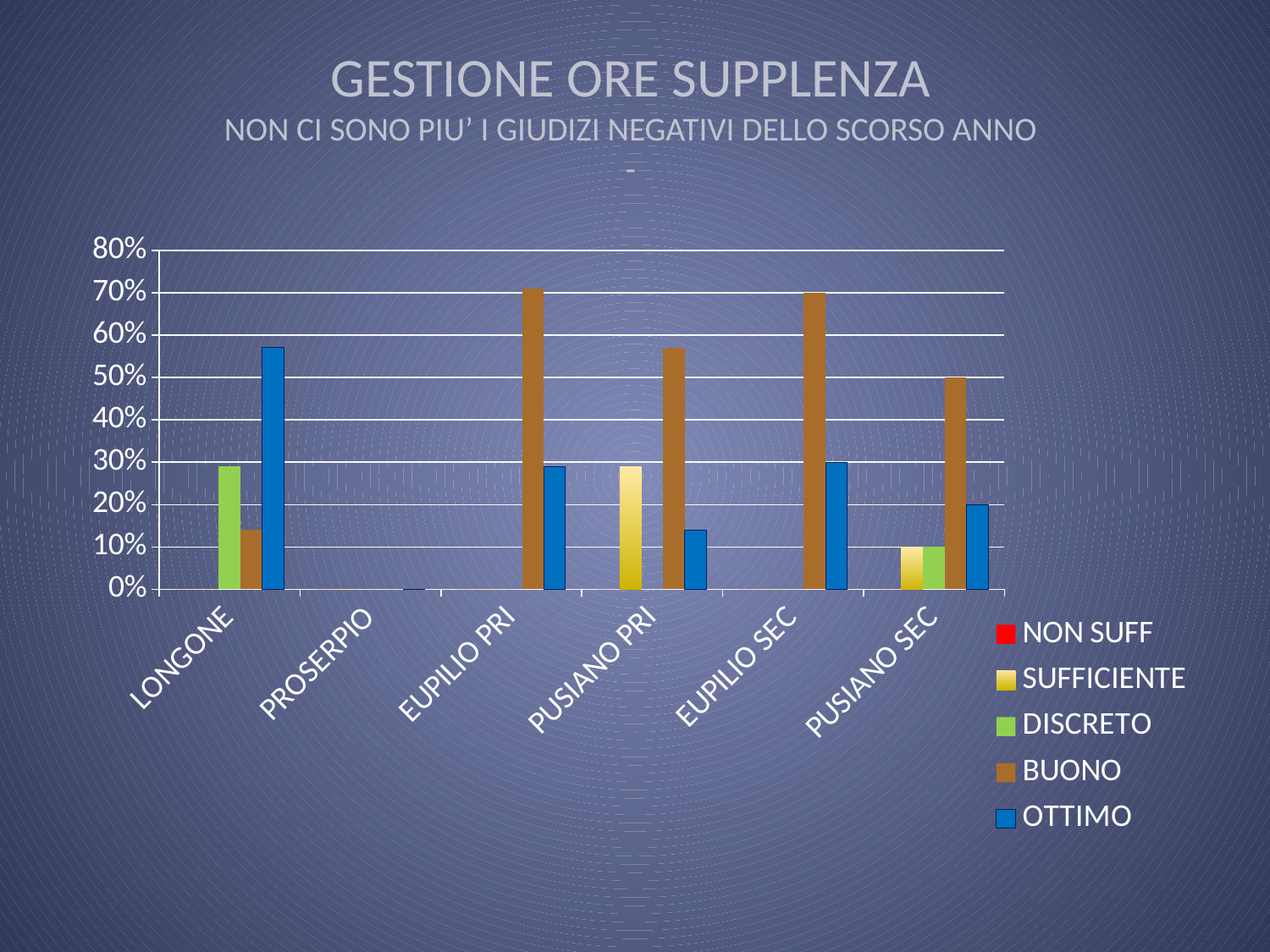

# GESTIONE ORE SUPPLENZA NON CI SONO PIU’ I GIUDIZI NEGATIVI DELLO SCORSO ANNO -

### Chart

| Category | NON SUFF | SUFFICIENTE | DISCRETO | BUONO | OTTIMO |
|---|---|---|---|---|---|
| LONGONE | 0.0 | 0.0 | 0.29000000000000004 | 0.14 | 0.57 |
| PROSERPIO | 0.0 | 0.0 | 0.0 | 0.0 | 0.0 |
| EUPILIO PRI | 0.0 | 0.0 | 0.0 | 0.7100000000000001 | 0.29000000000000004 |
| PUSIANO PRI | 0.0 | 0.29000000000000004 | 0.0 | 0.57 | 0.14 |
| EUPILIO SEC | 0.0 | 0.0 | 0.0 | 0.7000000000000001 | 0.30000000000000004 |
| PUSIANO SEC | 0.0 | 0.1 | 0.1 | 0.5 | 0.2 |